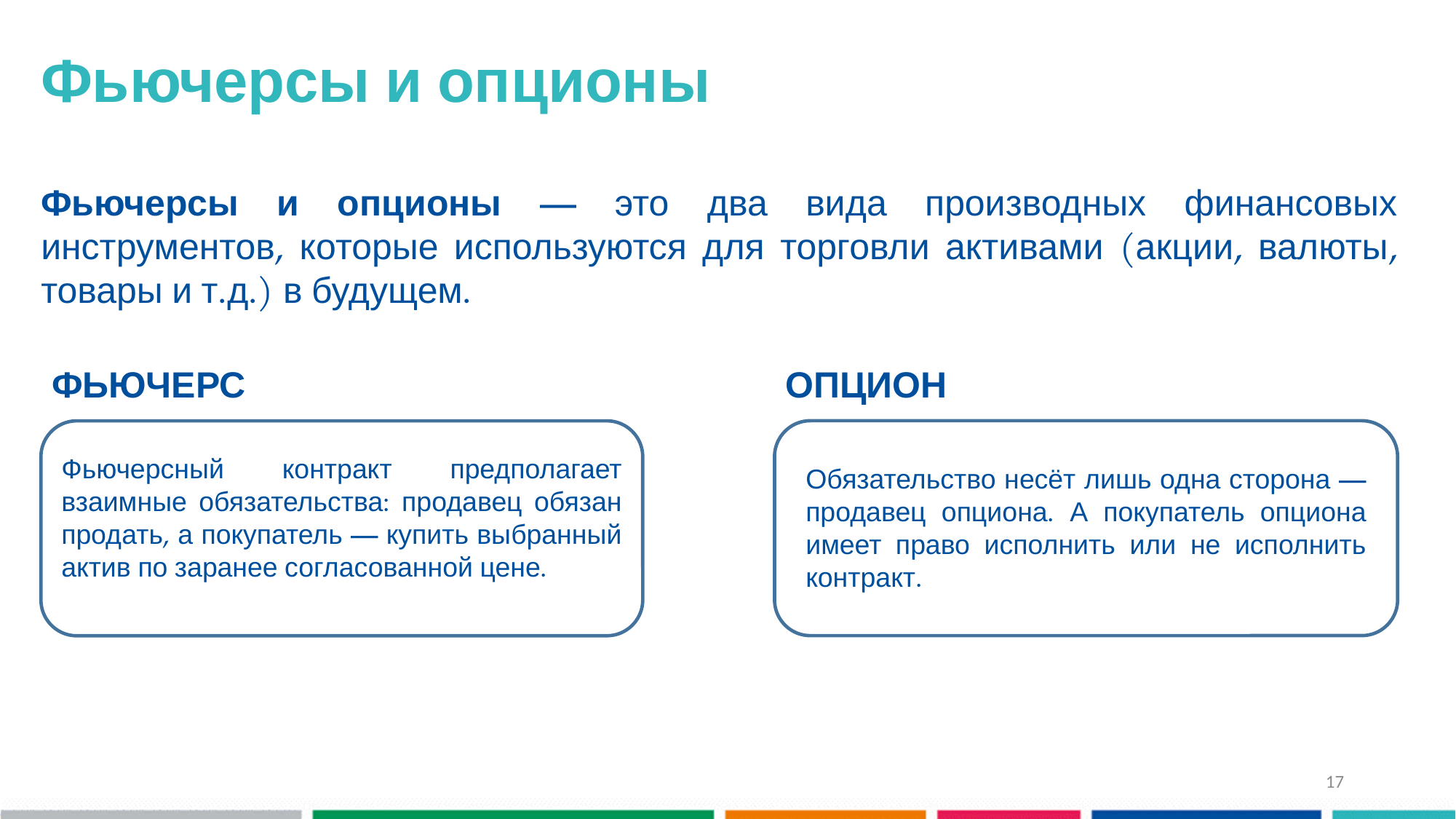

Фьючерсы и опционы
Фьючерсы и опционы — это два вида производных финансовых инструментов, которые используются для торговли активами (акции, валюты, товары и т.д.) в будущем.
ФЬЮЧЕРС
ОПЦИОН

Фьючерсный контракт предполагает взаимные обязательства: продавец обязан продать, а покупатель — купить выбранный актив по заранее согласованной цене.
Обязательство несёт лишь одна сторона — продавец опциона. А покупатель опциона имеет право исполнить или не исполнить контракт.
Каналы коммуникации Института финансовой грамотности
Финансового университета
17